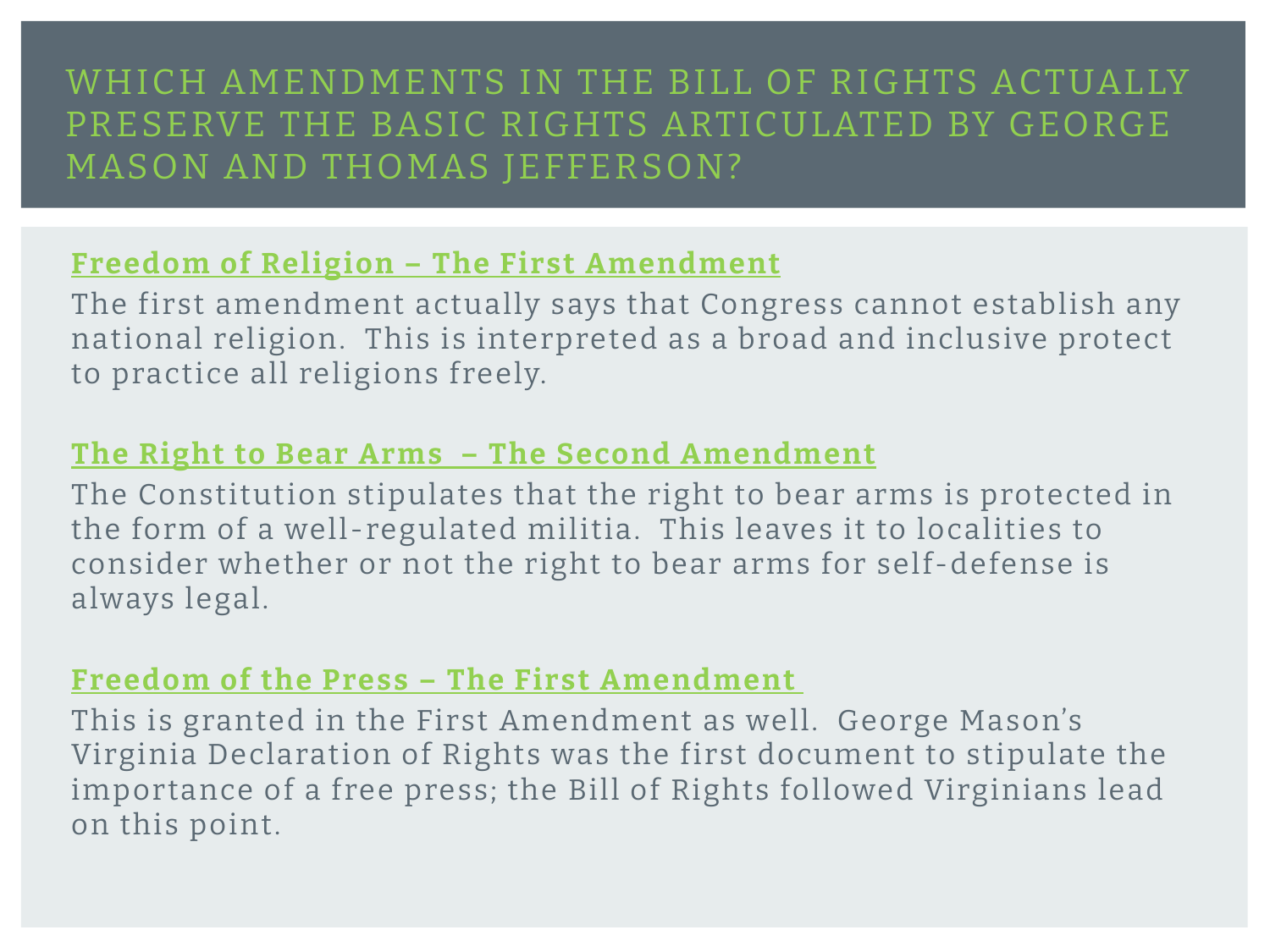

# Which amendments in The Bill of Rights actually preserve the basic rights articulated by George Mason and Thomas Jefferson?
Freedom of Religion – The First Amendment
	The first amendment actually says that Congress cannot establish any national religion.  This is interpreted as a broad and inclusive protect to practice all religions freely.

The Right to Bear Arms  – The Second Amendment
	The Constitution stipulates that the right to bear arms is protected in the form of a well-regulated militia.  This leaves it to localities to consider whether or not the right to bear arms for self-defense is always legal.

Freedom of the Press – The First Amendment
	This is granted in the First Amendment as well.  George Mason’s Virginia Declaration of Rights was the first document to stipulate the importance of a free press; the Bill of Rights followed Virginians lead on this point.